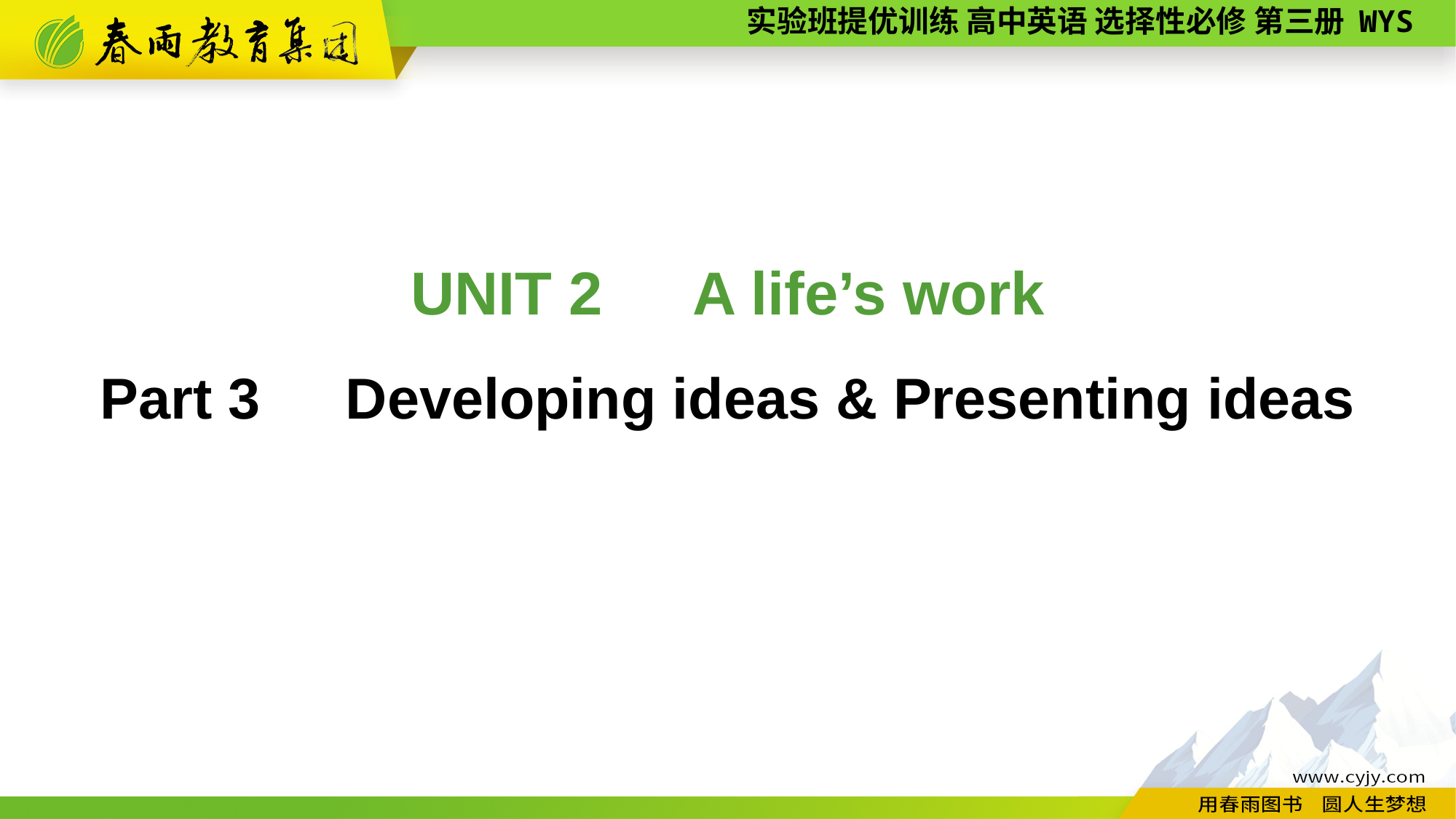

UNIT 2　A life’s work
Part 3　Developing ideas & Presenting ideas